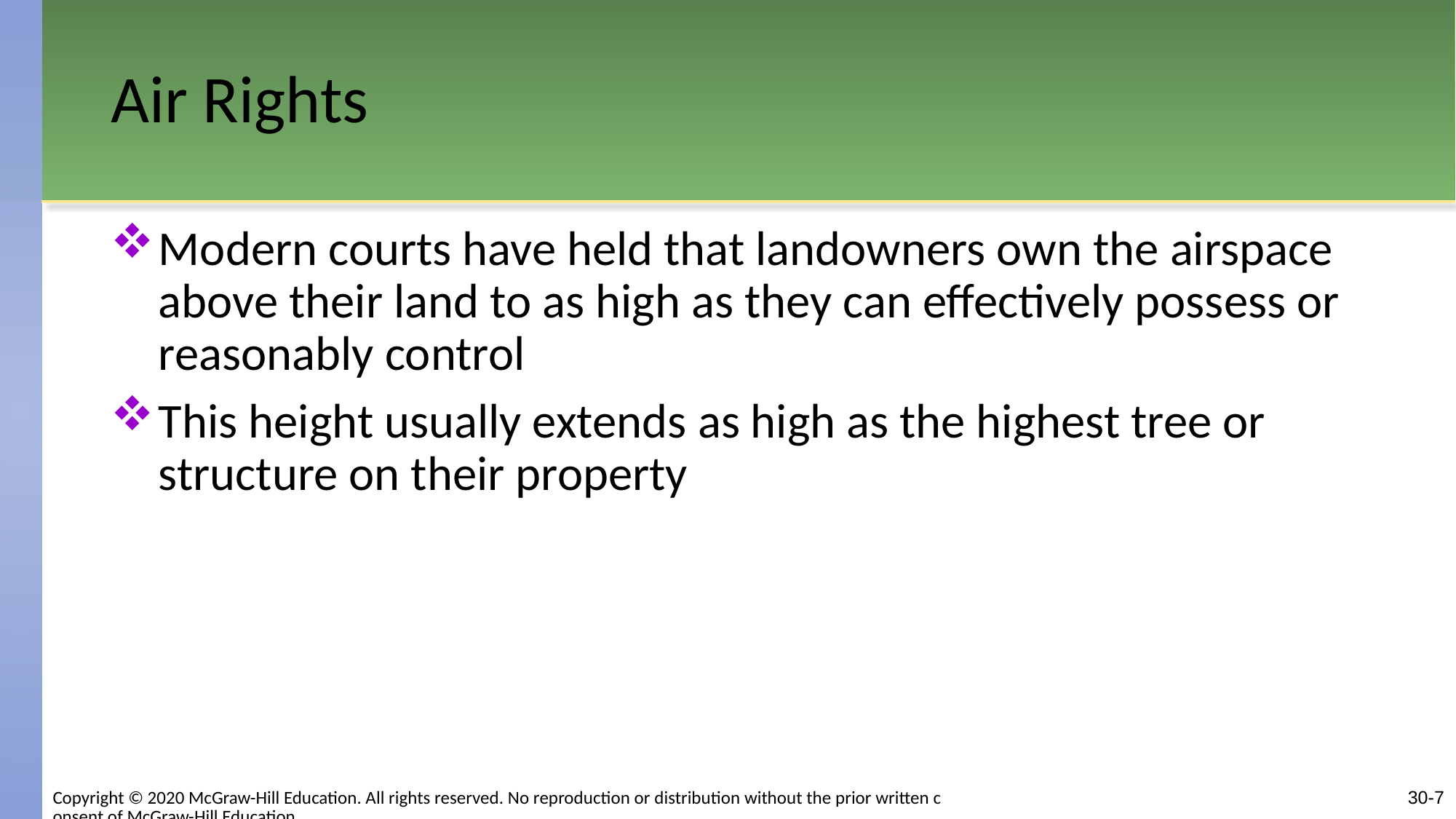

# Air Rights
Modern courts have held that landowners own the airspace above their land to as high as they can effectively possess or reasonably control
This height usually extends as high as the highest tree or structure on their property

Copyright © 2020 McGraw-Hill Education. All rights reserved. No reproduction or distribution without the prior written consent of McGraw-Hill Education.
30-7